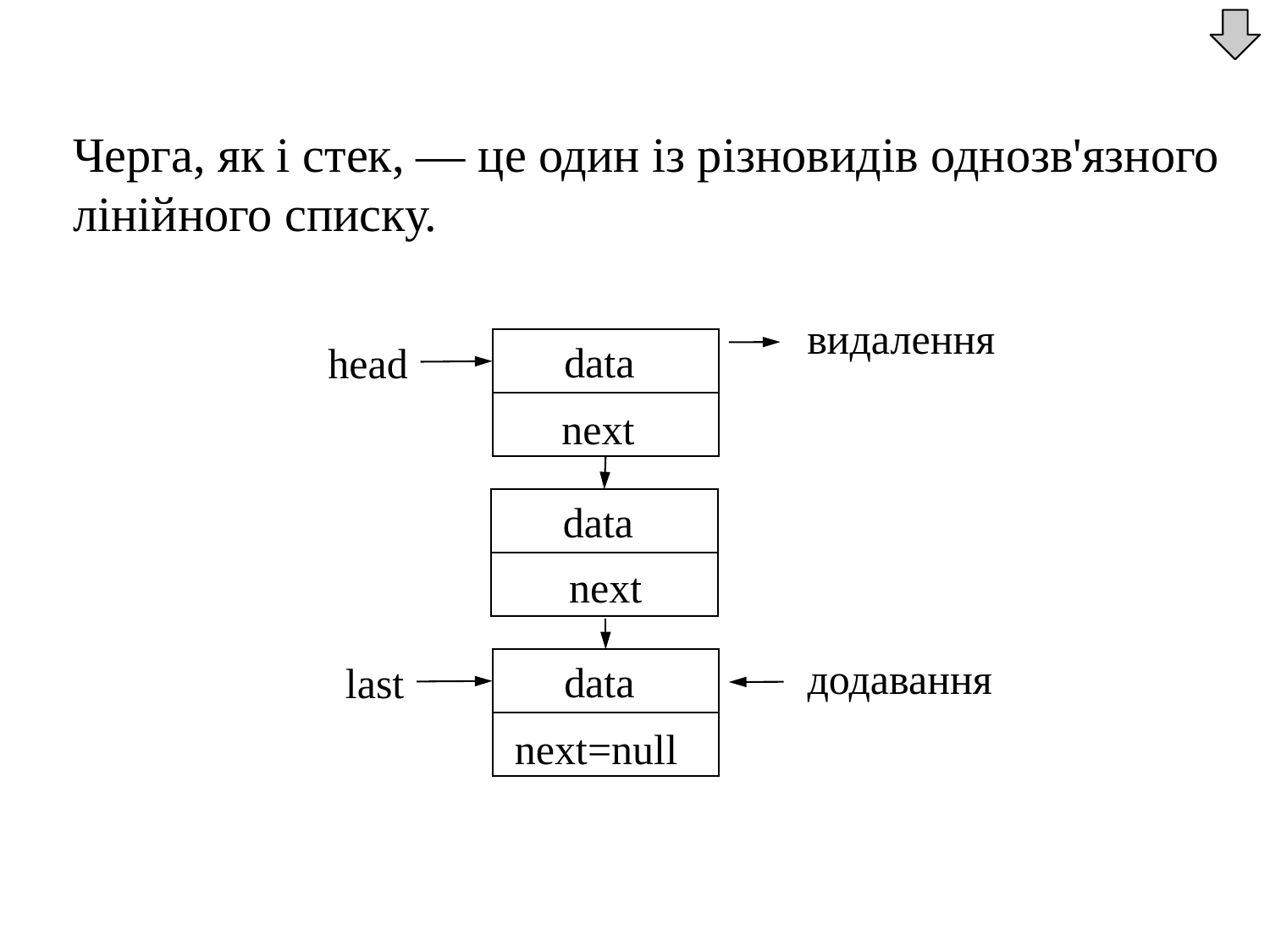

Черга, як і стек, — це один із різновидів однозв'язного лінійного списку.
видалення

data

next
head

data

next

data

next=null
last
додавання